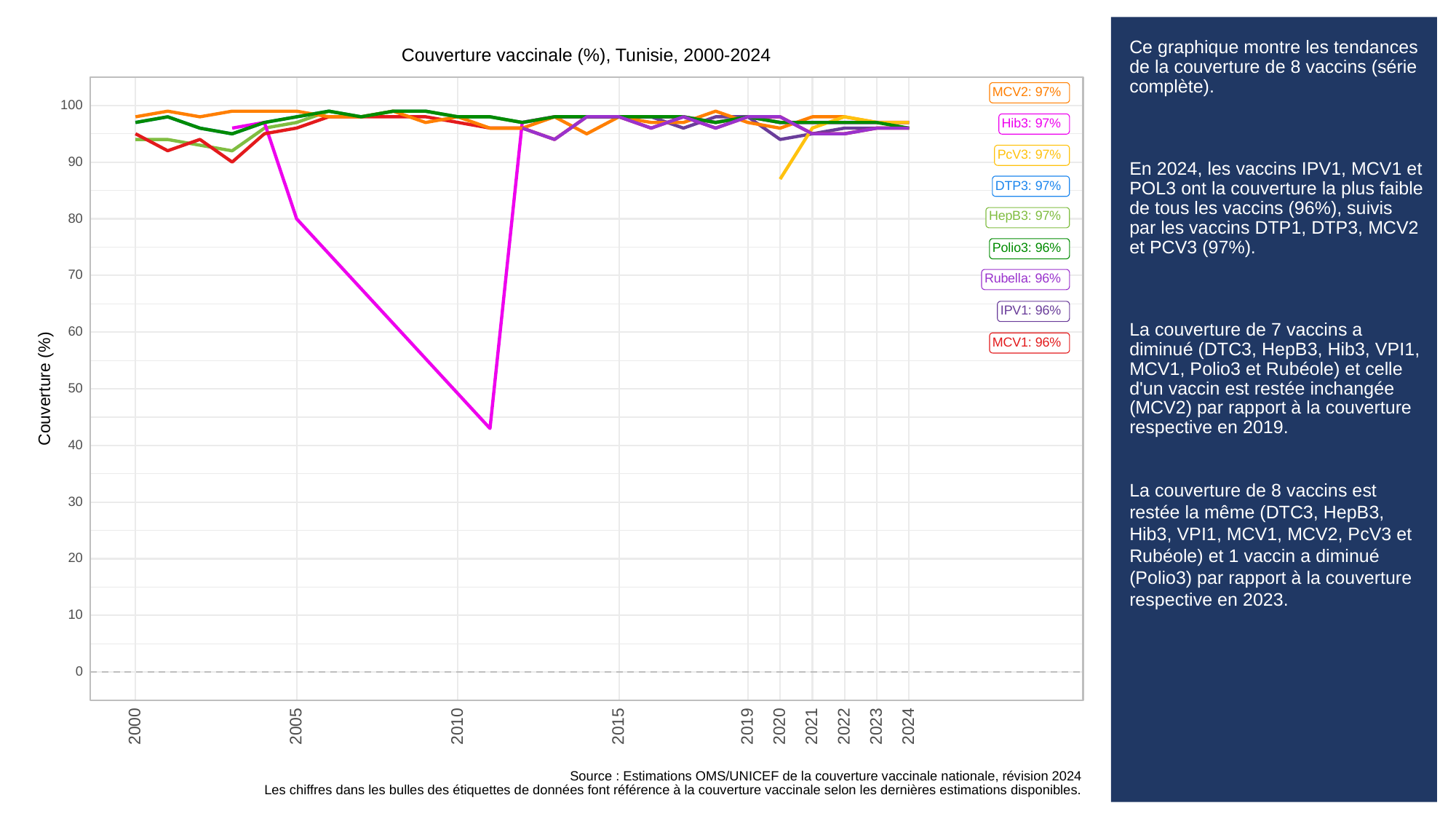

# Ce graphique montre les tendances de la couverture de 8 vaccins (série complète).

En 2024, les vaccins IPV1, MCV1 et POL3 ont la couverture la plus faible de tous les vaccins (96%), suivis par les vaccins DTP1, DTP3, MCV2 et PCV3 (97%).

La couverture de 7 vaccins a diminué (DTC3, HepB3, Hib3, VPI1, MCV1, Polio3 et Rubéole) et celle d'un vaccin est restée inchangée (MCV2) par rapport à la couverture respective en 2019.

La couverture de 8 vaccins est restée la même (DTC3, HepB3, Hib3, VPI1, MCV1, MCV2, PcV3 et Rubéole) et 1 vaccin a diminué (Polio3) par rapport à la couverture respective en 2023.

Couverture vaccinale (%), Tunisie, 2000-2024

MCV2: 97%

100

Hib3: 97%

PcV3: 97%
90

DTP3: 97%

HepB3: 97%
80

Polio3: 96%

70
Rubella: 96%

IPV1: 96%
60

MCV1: 96%

Couverture (%)
50

40

30

20

10

0

2023
2000
2005
2010
2015
2019
2020
2021
2022
2024
Source : Estimations OMS/UNICEF de la couverture vaccinale nationale, révision 2024
Les chiffres dans les bulles des étiquettes de données font référence à la couverture vaccinale selon les dernières estimations disponibles.